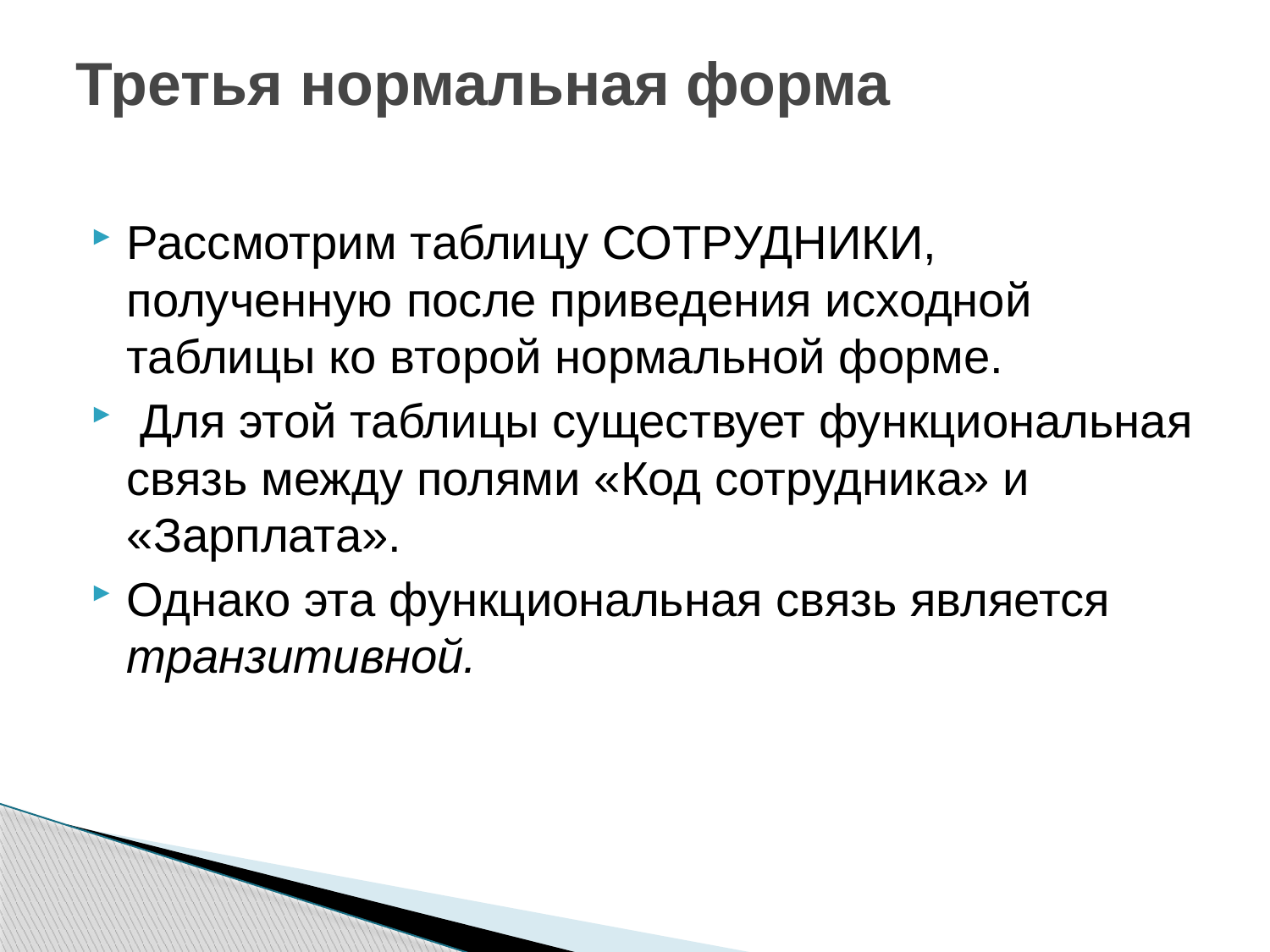

# Третья нормальная форма
Рассмотрим таблицу СОТРУДНИКИ, полученную после приведения исходной таблицы ко второй нормальной форме.
 Для этой таблицы существует функциональная связь между полями «Код сотрудника» и «Зарплата».
Однако эта функциональная связь является транзитивной.